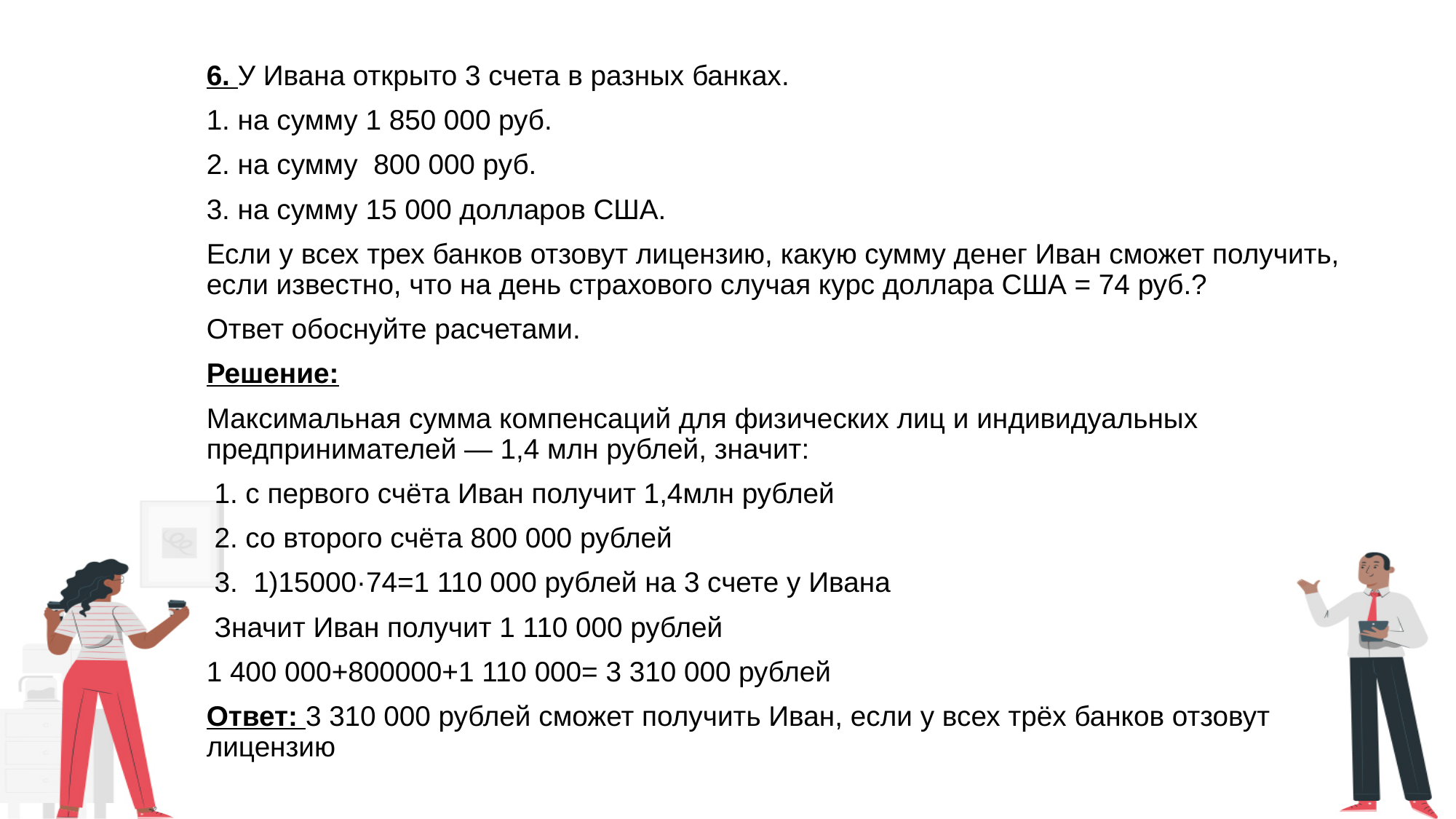

6. У Ивана открыто 3 счета в разных банках.
1. на сумму 1 850 000 руб.
2. на сумму  800 000 руб.
3. на сумму 15 000 долларов США.
Если у всех трех банков отзовут лицензию, какую сумму денег Иван сможет получить, если известно, что на день страхового случая курс доллара США = 74 руб.?
Ответ обоснуйте расчетами.
Решение:
Максимальная сумма компенсаций для физических лиц и индивидуальных предпринимателей — 1,4 млн рублей, значит:
 1. с первого счёта Иван получит 1,4млн рублей
 2. со второго счёта 800 000 рублей
 3.  1)15000·74=1 110 000 рублей на 3 счете у Ивана
 Значит Иван получит 1 110 000 рублей
1 400 000+800000+1 110 000= 3 310 000 рублей
Ответ: 3 310 000 рублей сможет получить Иван, если у всех трёх банков отзовут лицензию